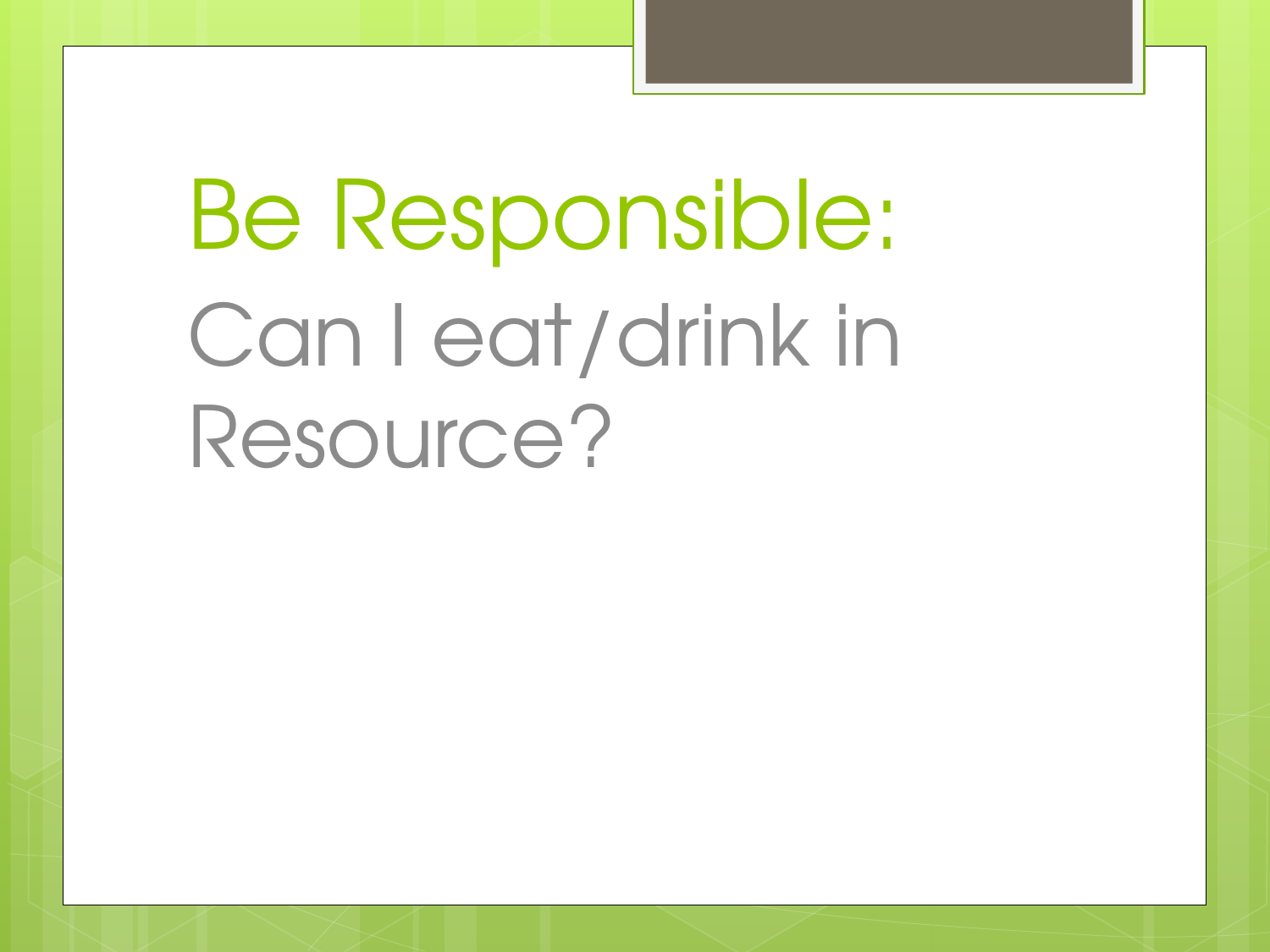

# Be Responsible:
Can I eat/drink in Resource?